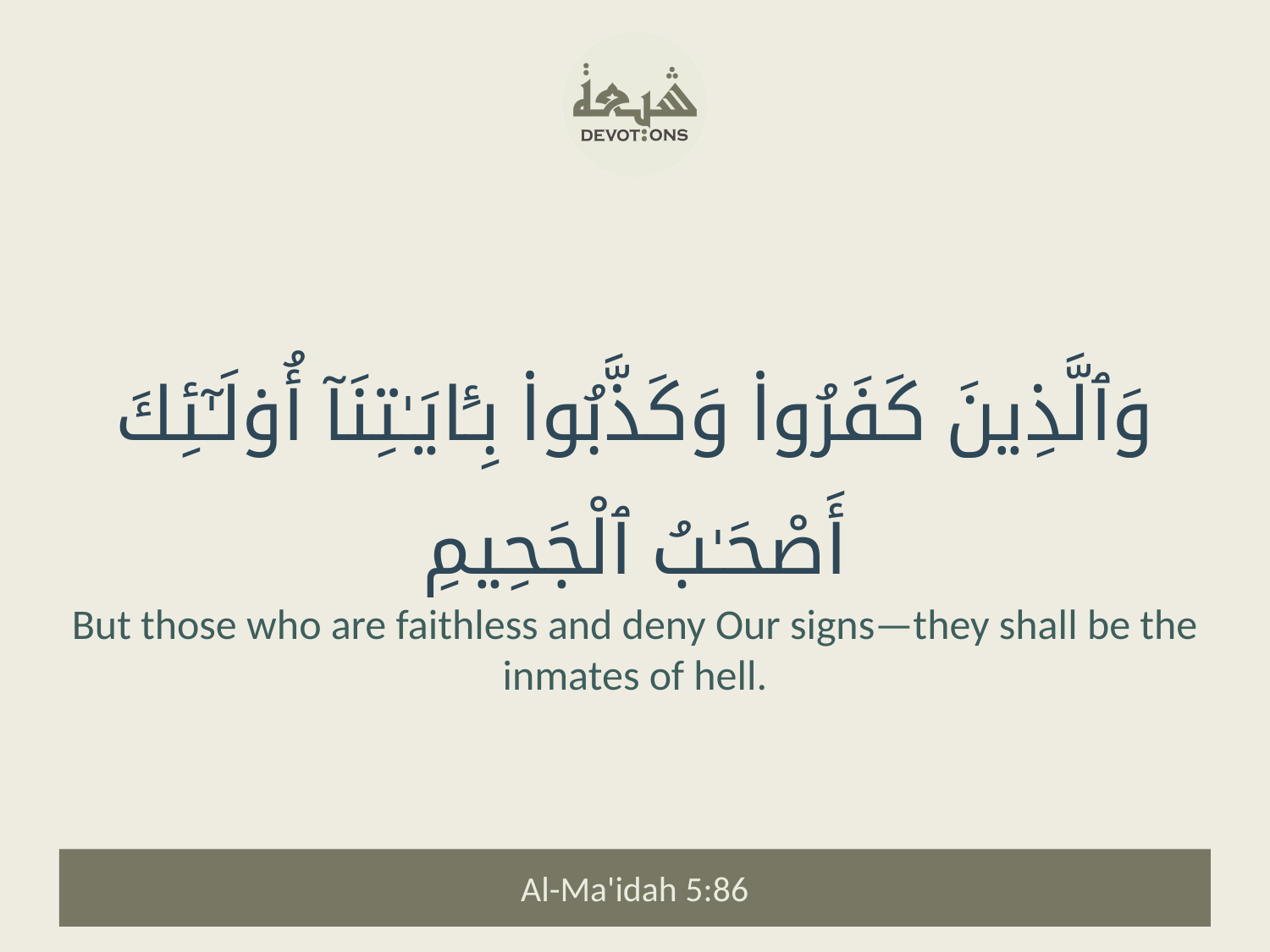

وَٱلَّذِينَ كَفَرُوا۟ وَكَذَّبُوا۟ بِـَٔايَـٰتِنَآ أُو۟لَـٰٓئِكَ أَصْحَـٰبُ ٱلْجَحِيمِ
But those who are faithless and deny Our signs—they shall be the inmates of hell.
Al-Ma'idah 5:86